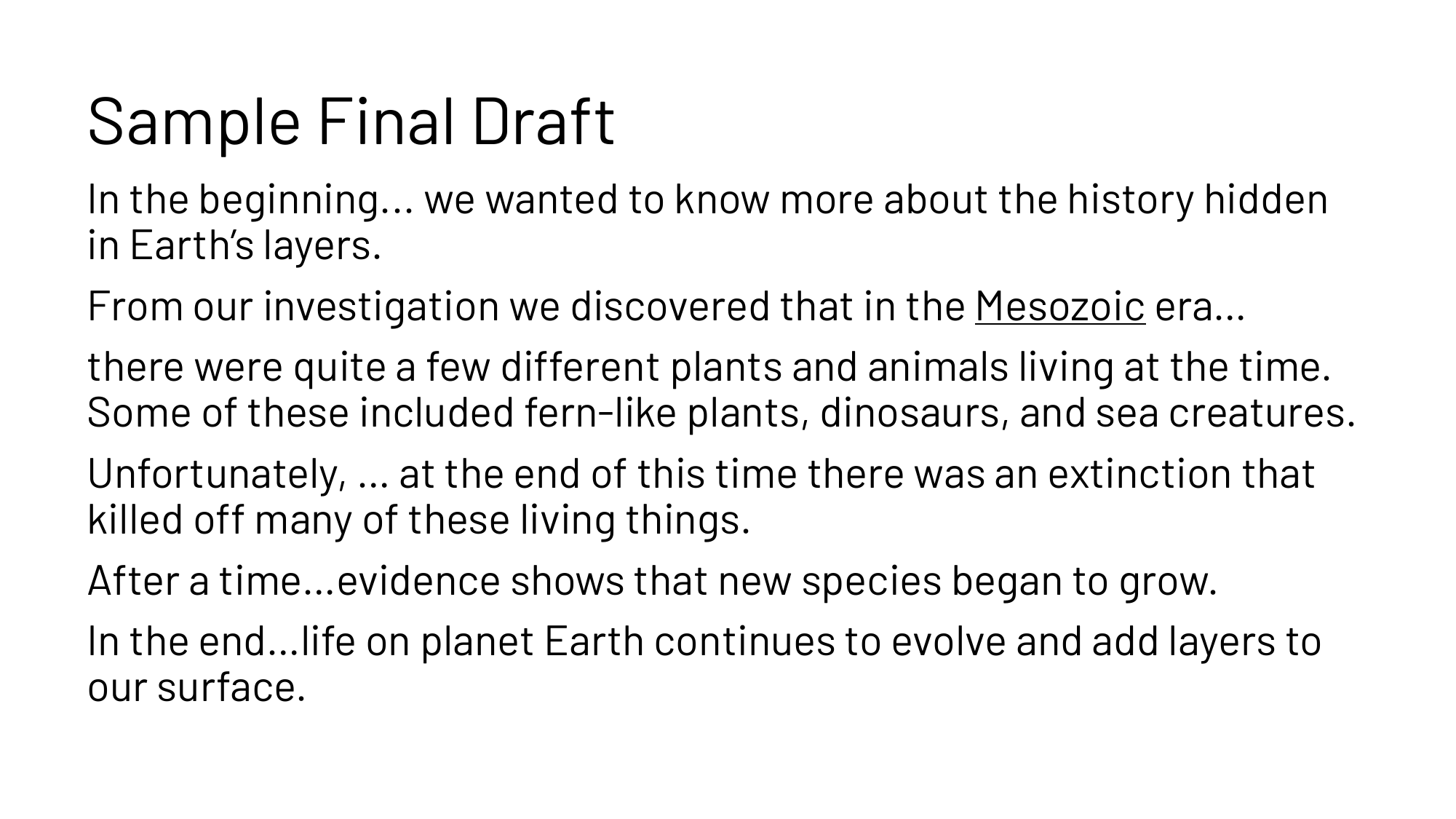

# Sample Final Draft
In the beginning... we wanted to know more about the history hidden in Earth’s layers.
From our investigation we discovered that in the Mesozoic era…
there were quite a few different plants and animals living at the time. Some of these included fern-like plants, dinosaurs, and sea creatures.
Unfortunately, … at the end of this time there was an extinction that killed off many of these living things.
After a time…evidence shows that new species began to grow.
In the end…life on planet Earth continues to evolve and add layers to our surface.